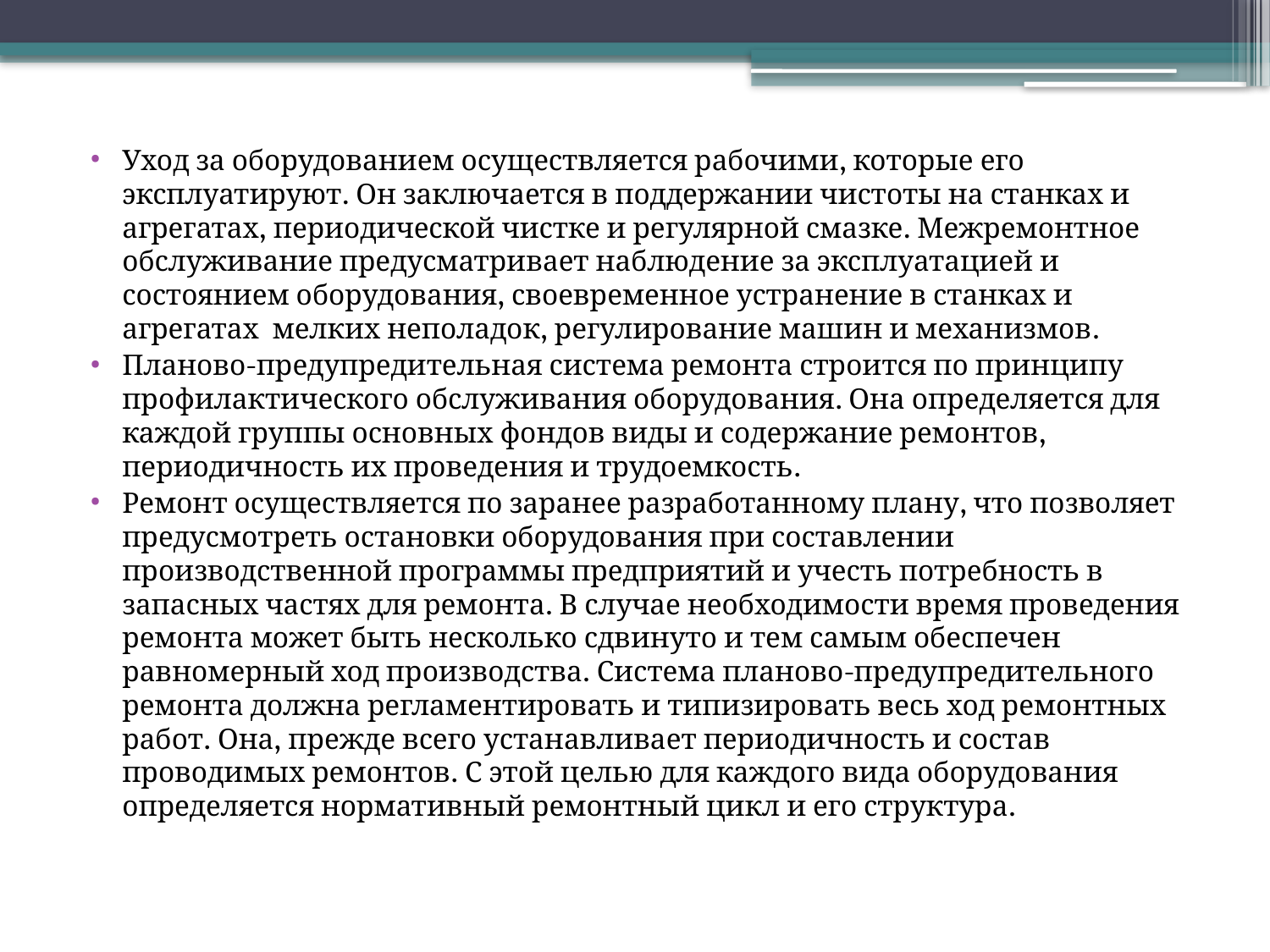

Уход за оборудованием осуществляется рабочими, которые его эксплуатируют. Он заключается в поддержании чистоты на станках и агрегатах, периодической чистке и регулярной смазке. Межремонтное обслуживание предусматривает наблюдение за эксплуатацией и состоянием оборудования, своевременное устранение в станках и агрегатах  мелких неполадок, регулирование машин и механизмов.
Планово-предупредительная система ремонта строится по принципу профилактического обслуживания оборудования. Она определяется для каждой группы основных фондов виды и содержание ремонтов, периодичность их проведения и трудоемкость.
Ремонт осуществляется по заранее разработанному плану, что позволяет предусмотреть остановки оборудования при составлении производственной программы предприятий и учесть потребность в запасных частях для ремонта. В случае необходимости время проведения ремонта может быть несколько сдвинуто и тем самым обеспечен равномерный ход производства. Система планово-предупредительного ремонта должна регламентировать и типизировать весь ход ремонтных работ. Она, прежде всего устанавливает периодичность и состав проводимых ремонтов. С этой целью для каждого вида оборудования 	определяется нормативный ремонтный цикл и его структура.